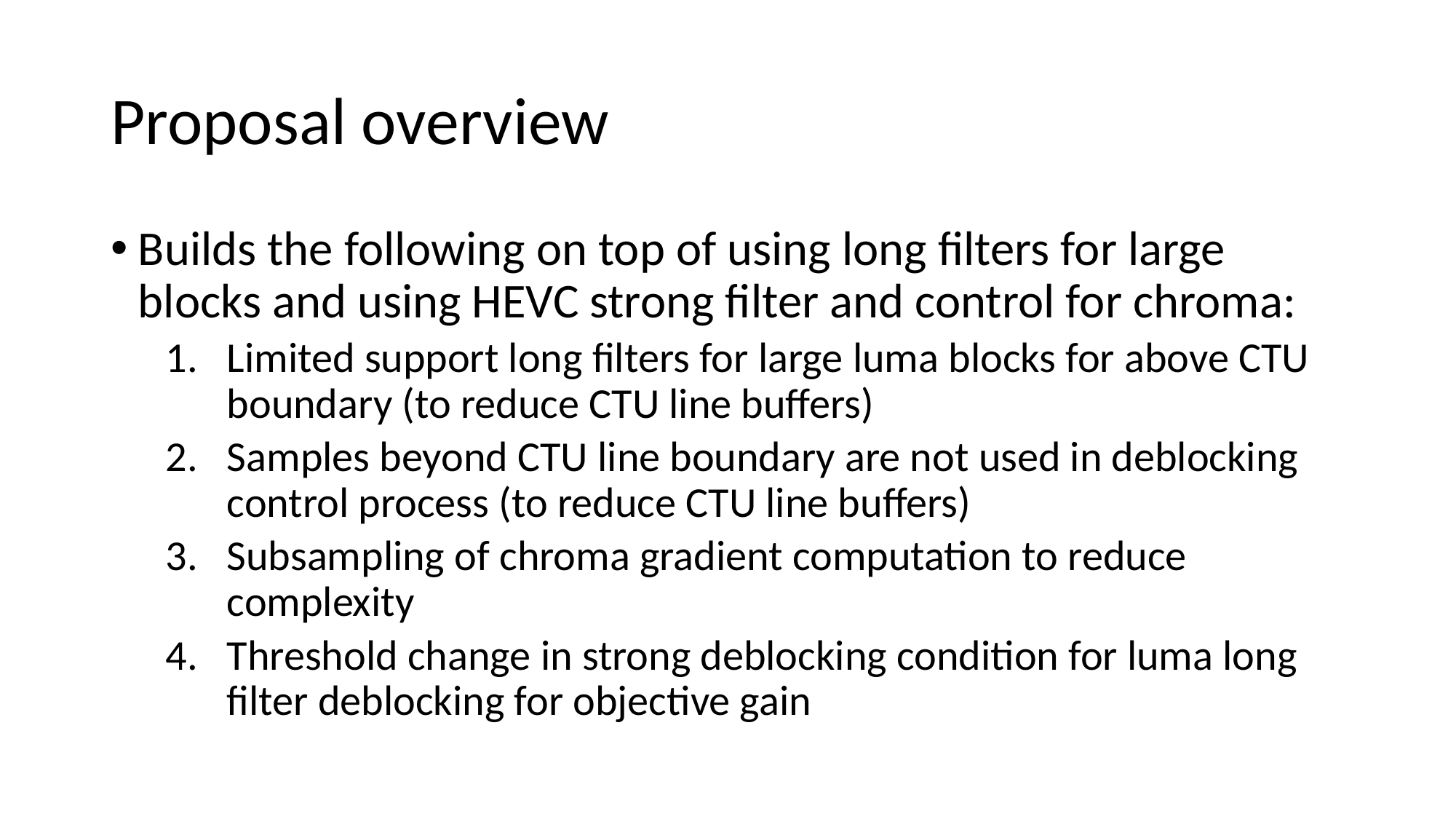

# Proposal overview
Builds the following on top of using long filters for large blocks and using HEVC strong filter and control for chroma:
Limited support long filters for large luma blocks for above CTU boundary (to reduce CTU line buffers)
Samples beyond CTU line boundary are not used in deblocking control process (to reduce CTU line buffers)
Subsampling of chroma gradient computation to reduce complexity
Threshold change in strong deblocking condition for luma long filter deblocking for objective gain